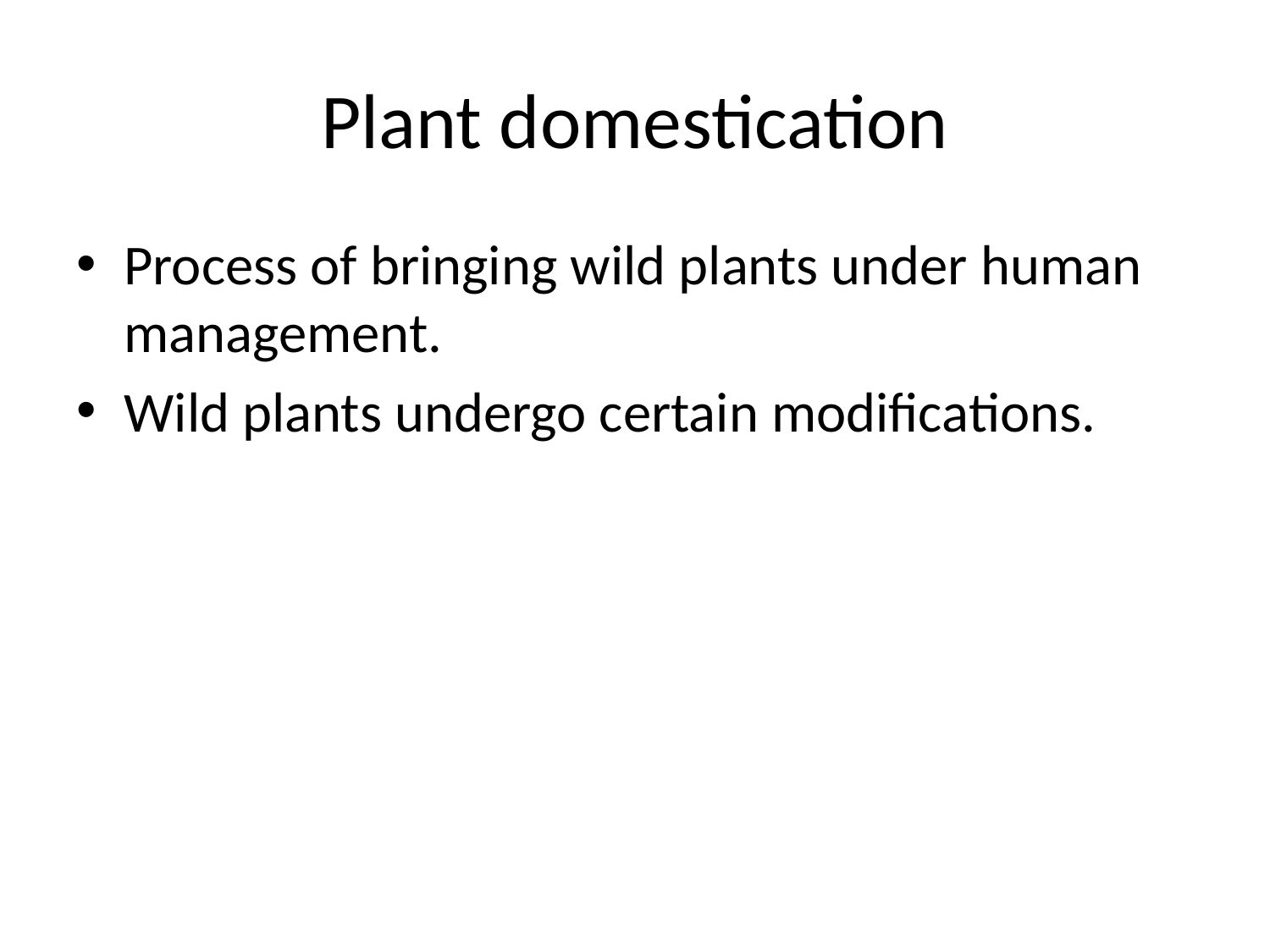

# Plant domestication
Process of bringing wild plants under human management.
Wild plants undergo certain modifications.